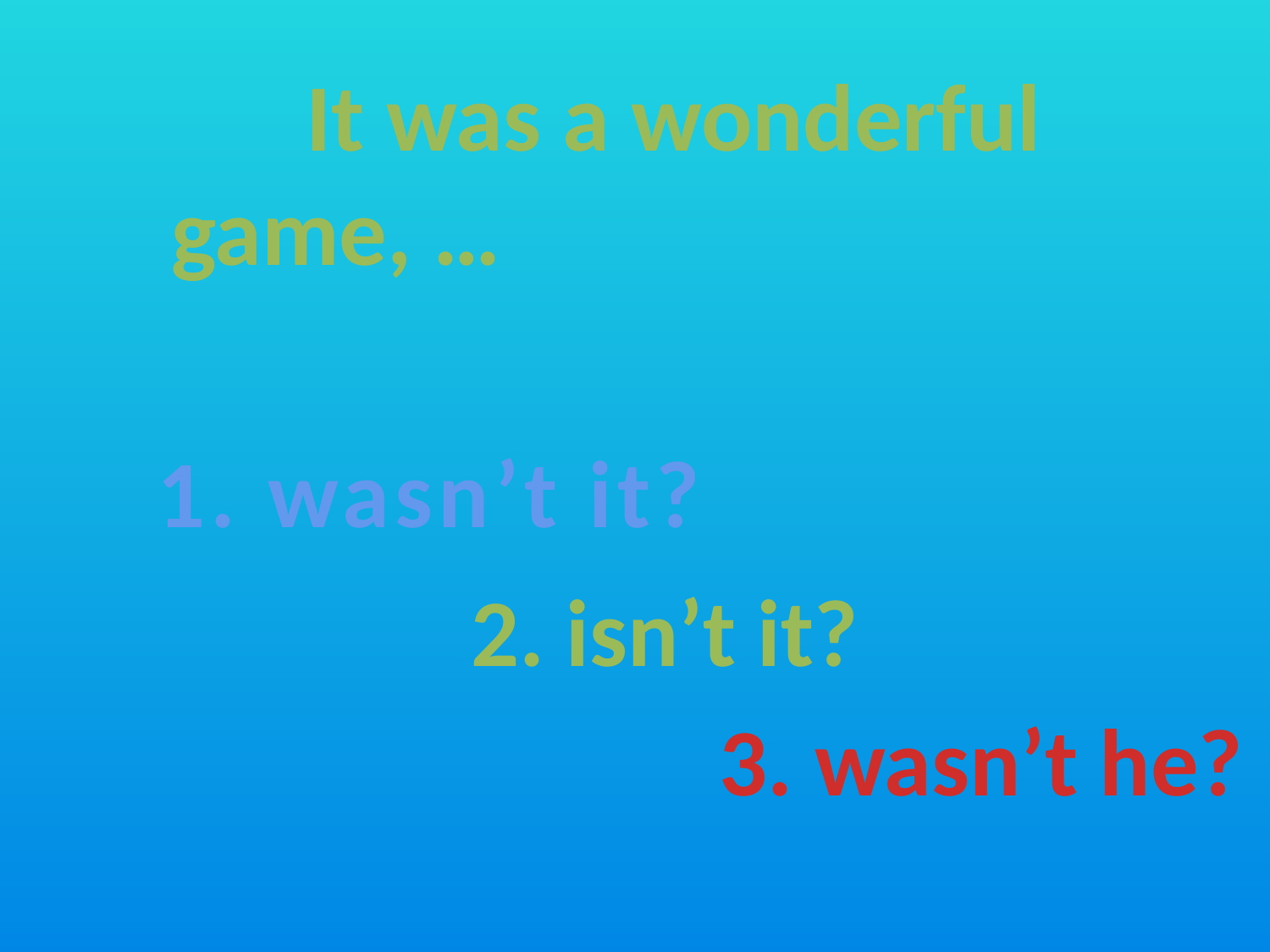

It was a wonderful
game, …
1. wasn’t it?
2. isn’t it?
3. wasn’t he?